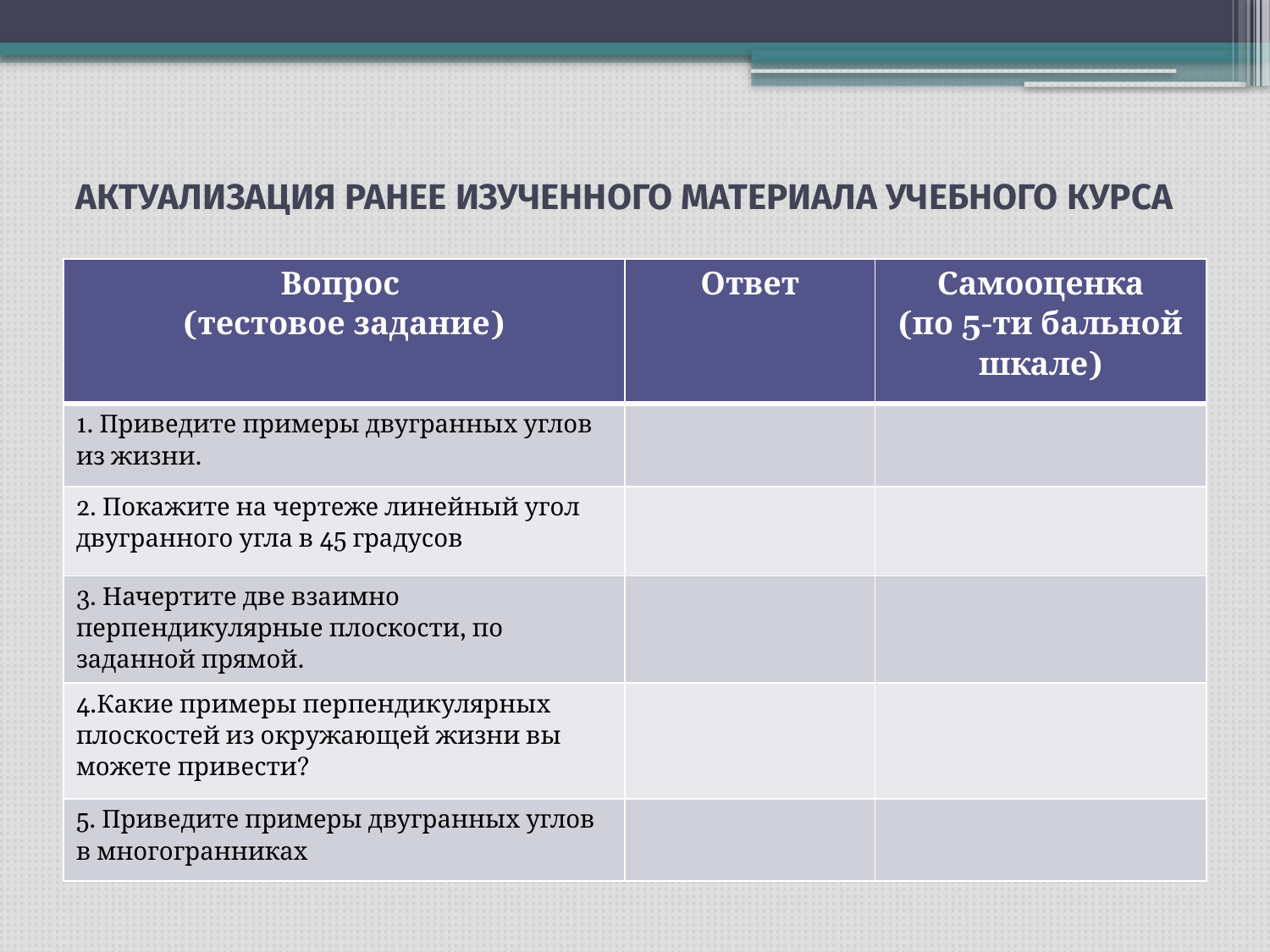

# АКТУАЛИЗАЦИЯ РАНЕЕ ИЗУЧЕННОГО МАТЕРИАЛА УЧЕБНОГО КУРСА
| Вопрос (тестовое задание) | Ответ | Самооценка (по 5-ти бальной шкале) |
| --- | --- | --- |
| 1. Приведите примеры двугранных углов из жизни. |  |  |
| 2. Покажите на чертеже линейный угол двугранного угла в 45 градусов |  |  |
| 3. Начертите две взаимно перпендикулярные плоскости, по заданной прямой. |  |  |
| 4.Какие примеры перпендикулярных плоскостей из окружающей жизни вы можете привести? |  |  |
| 5. Приведите примеры двугранных углов в многогранниках |  |  |